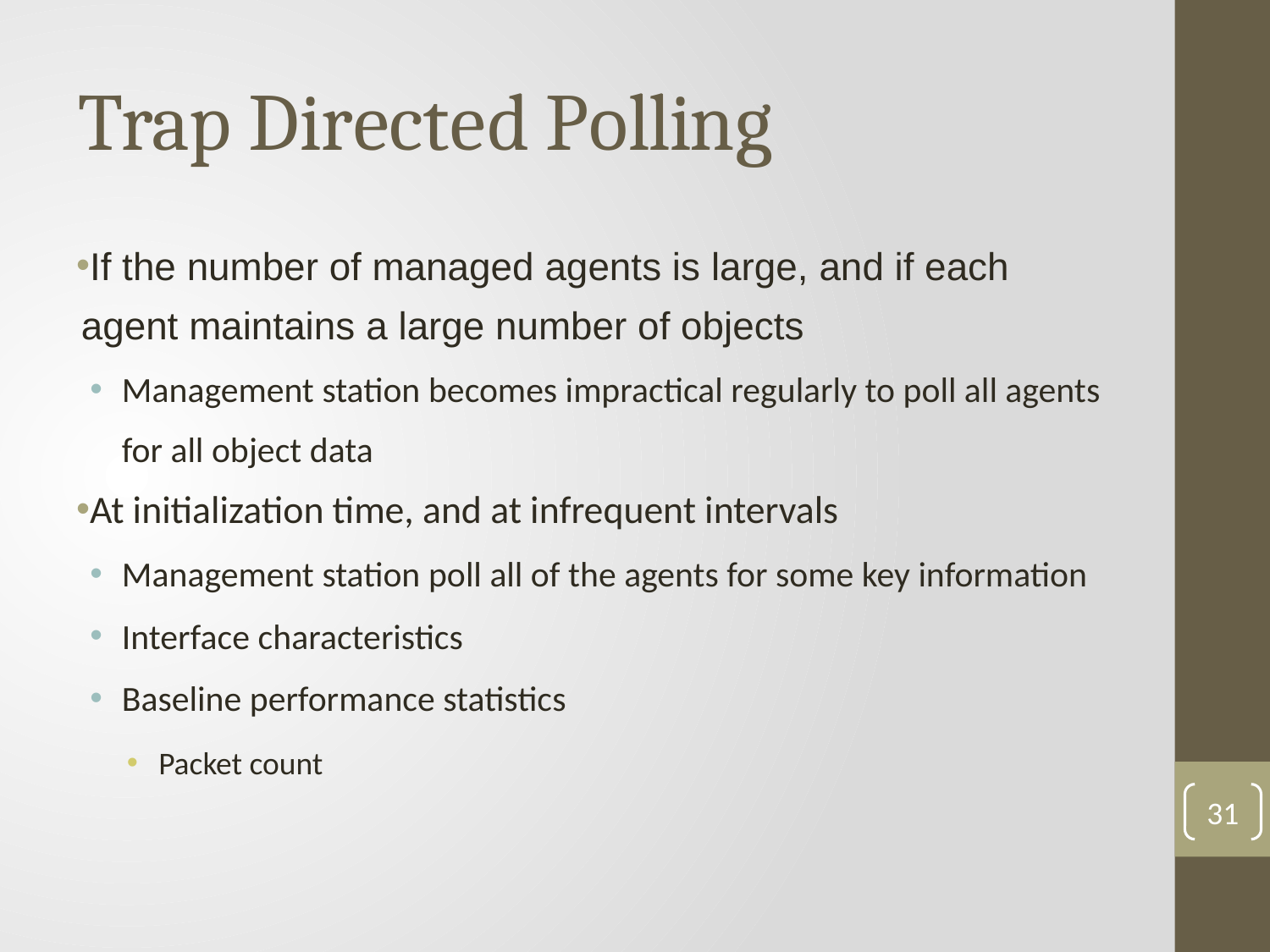

# Trap Directed Polling
If the number of managed agents is large, and if each agent maintains a large number of objects
Management station becomes impractical regularly to poll all agents for all object data
At initialization time, and at infrequent intervals
Management station poll all of the agents for some key information
Interface characteristics
Baseline performance statistics
Packet count
31